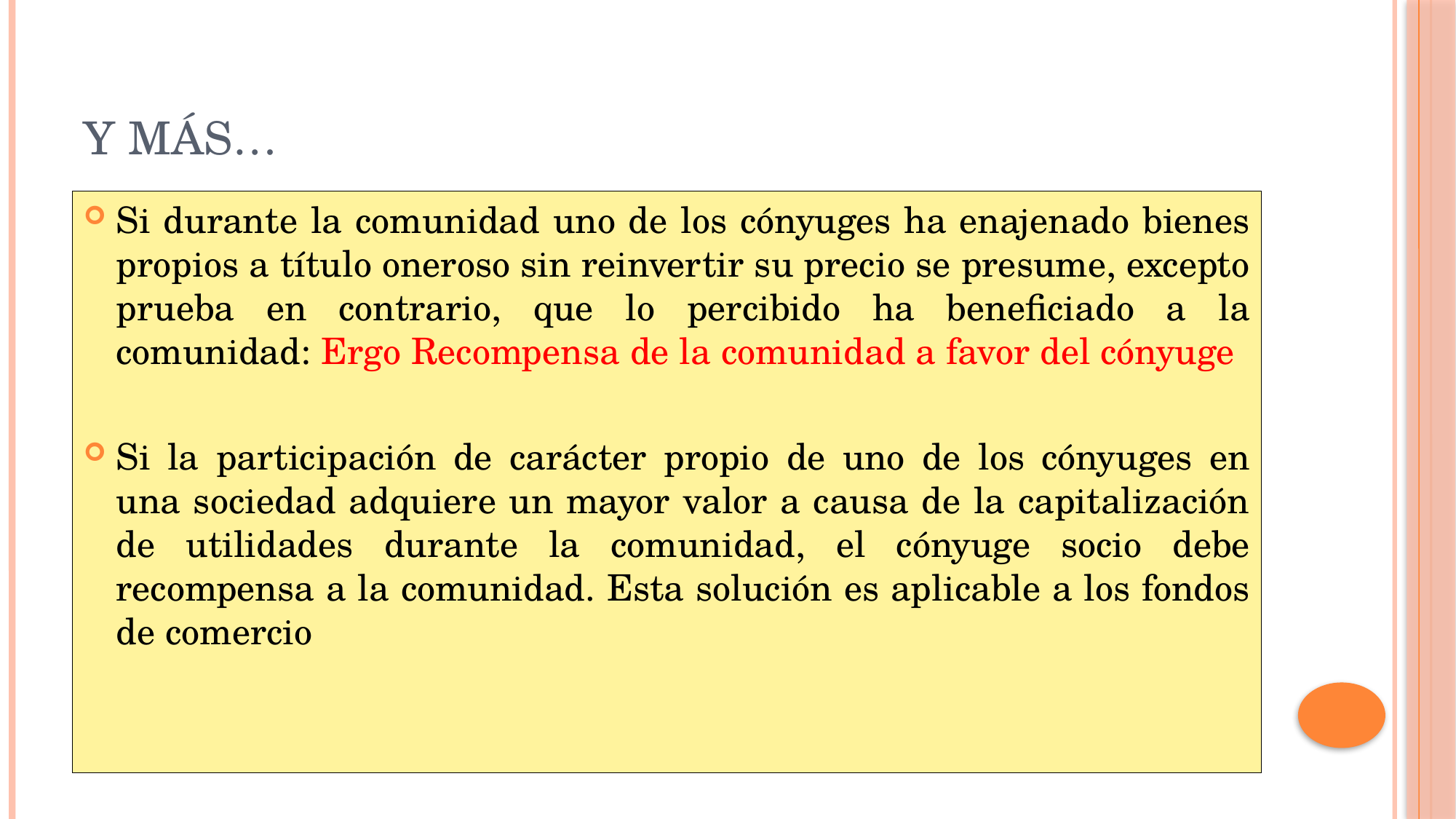

# Y más…
Si durante la comunidad uno de los cónyuges ha enajenado bienes propios a título oneroso sin reinvertir su precio se presume, excepto prueba en contrario, que lo percibido ha beneficiado a la comunidad: Ergo Recompensa de la comunidad a favor del cónyuge

Si la participación de carácter propio de uno de los cónyuges en una sociedad adquiere un mayor valor a causa de la capitalización de utilidades durante la comunidad, el cónyuge socio debe recompensa a la comunidad. Esta solución es aplicable a los fondos de comercio